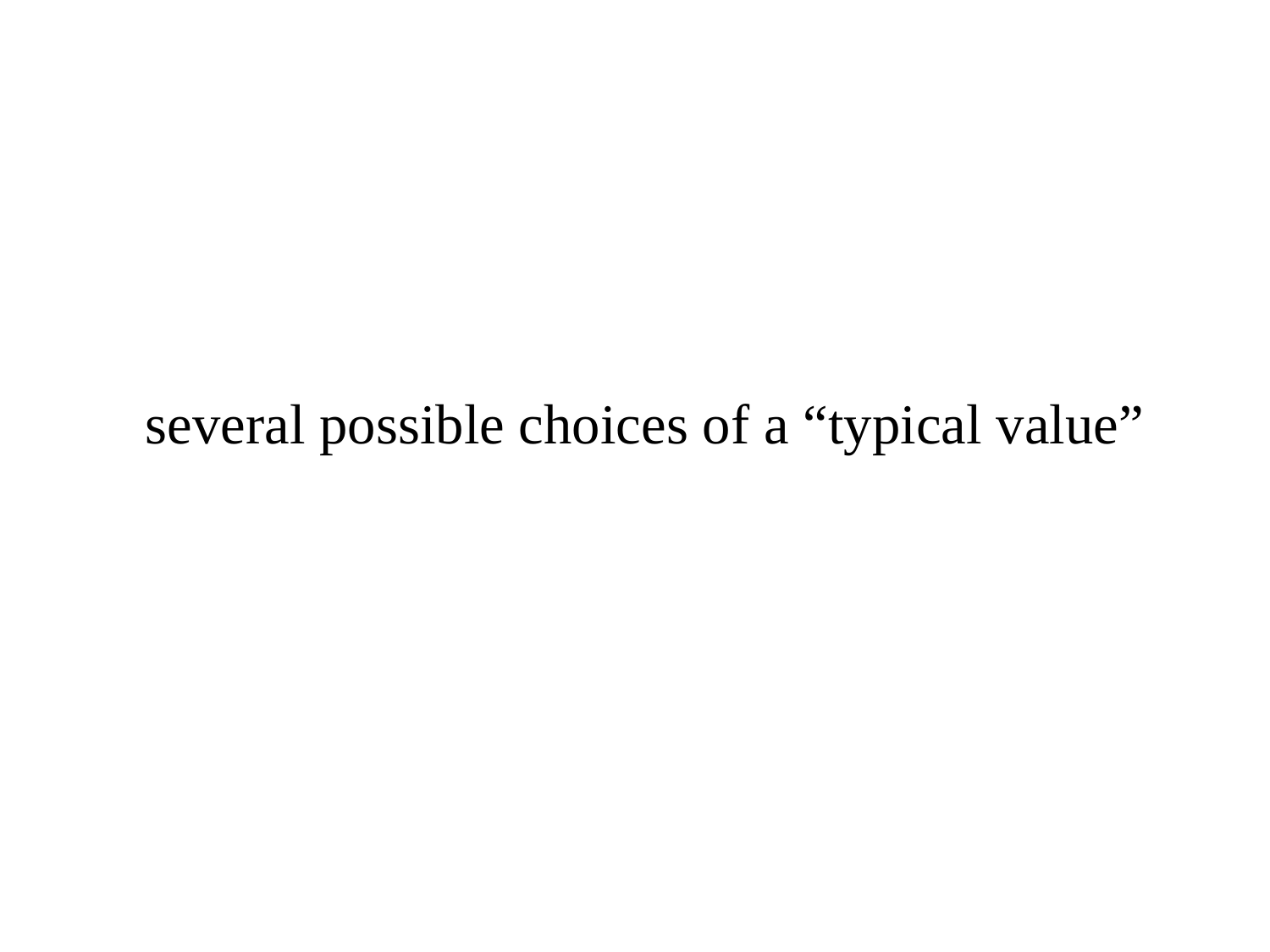

several possible choices of a “typical value”